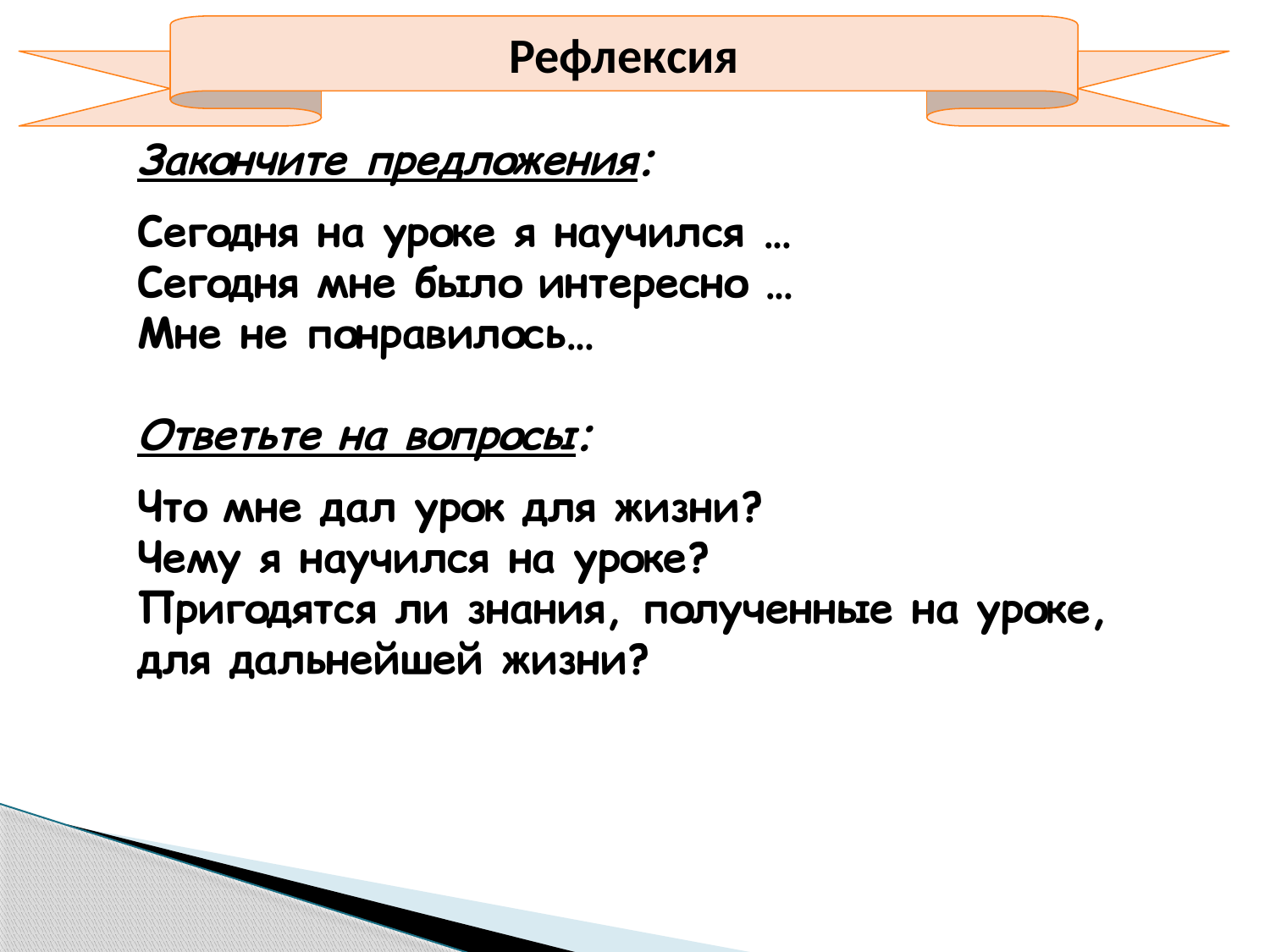

Рефлексия
Закончите предложения:
Сегодня на уроке я научился …
Сегодня мне было интересно …
Мне не понравилось…

Ответьте на вопросы:
Что мне дал урок для жизни?
Чему я научился на уроке?
Пригодятся ли знания, полученные на уроке, для дальнейшей жизни?